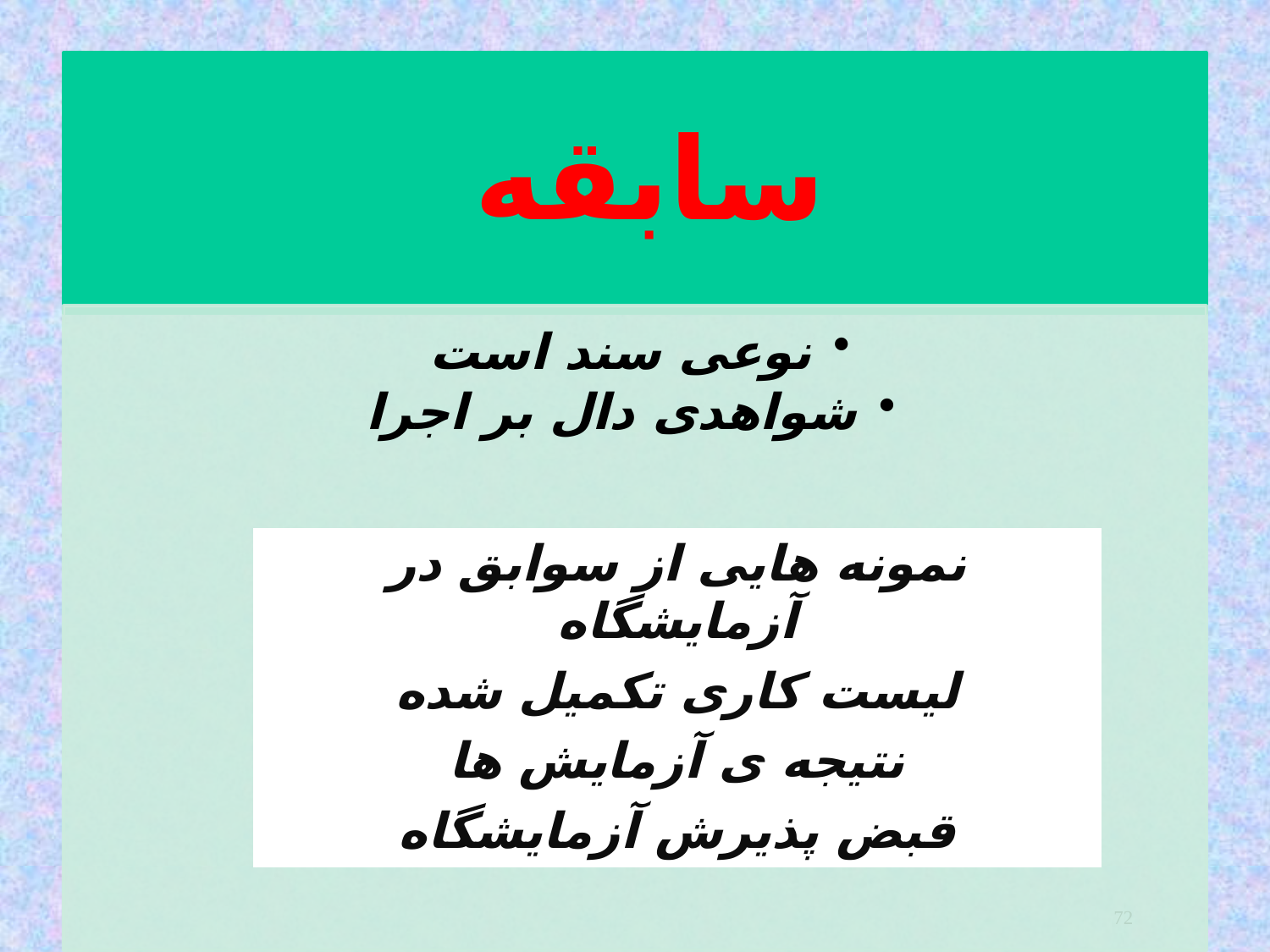

سابقه
نوعی سند است
شواهدی دال بر اجرا

| نمونه هایی از سوابق در آزمایشگاه |
| --- |
| لیست کاری تکمیل شده |
| نتیجه ی آزمایش ها |
| قبض پذیرش آزمایشگاه |